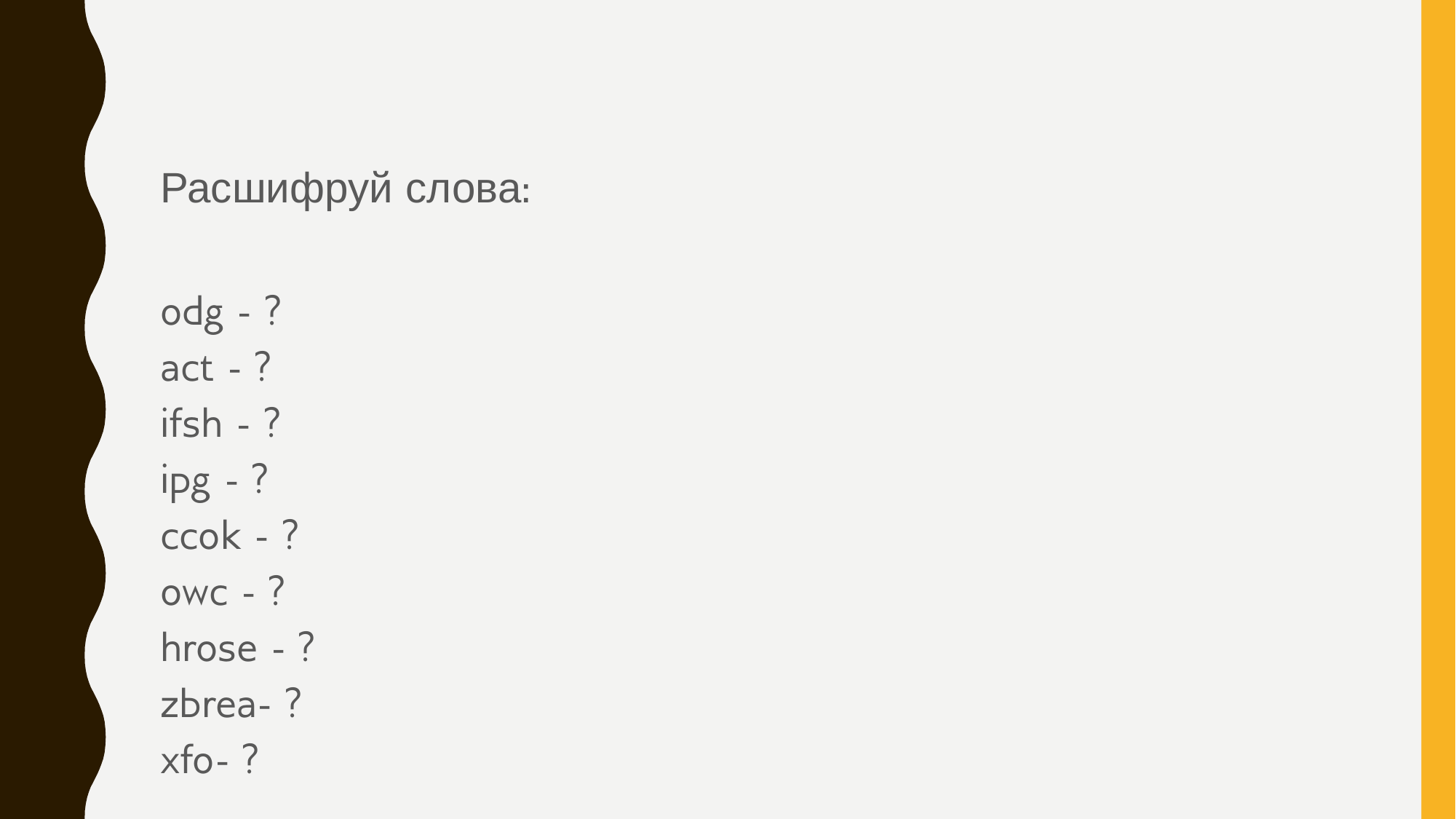

#
Расшифруй слова:
odg - ?
act - ?
ifsh - ?
ipg - ?
ccok - ?
owc - ?
hrose - ?
zbrea- ?
xfo- ?